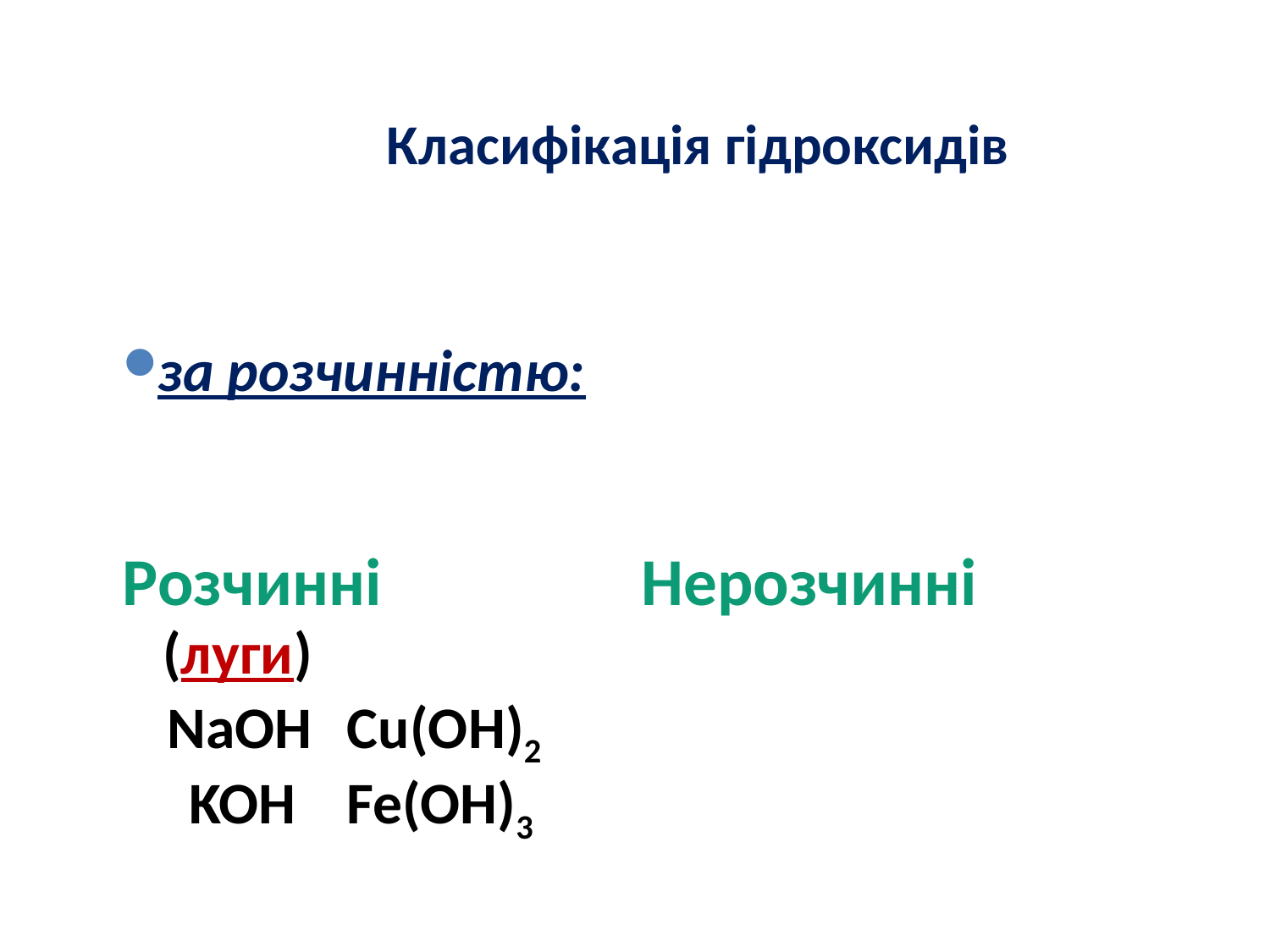

Класифікація гідроксидів
за розчинністю:

Розчинні                 Нерозчинні
   (луги)
	 NaOH				Cu(OH)2
     KOH				Fe(OH)3